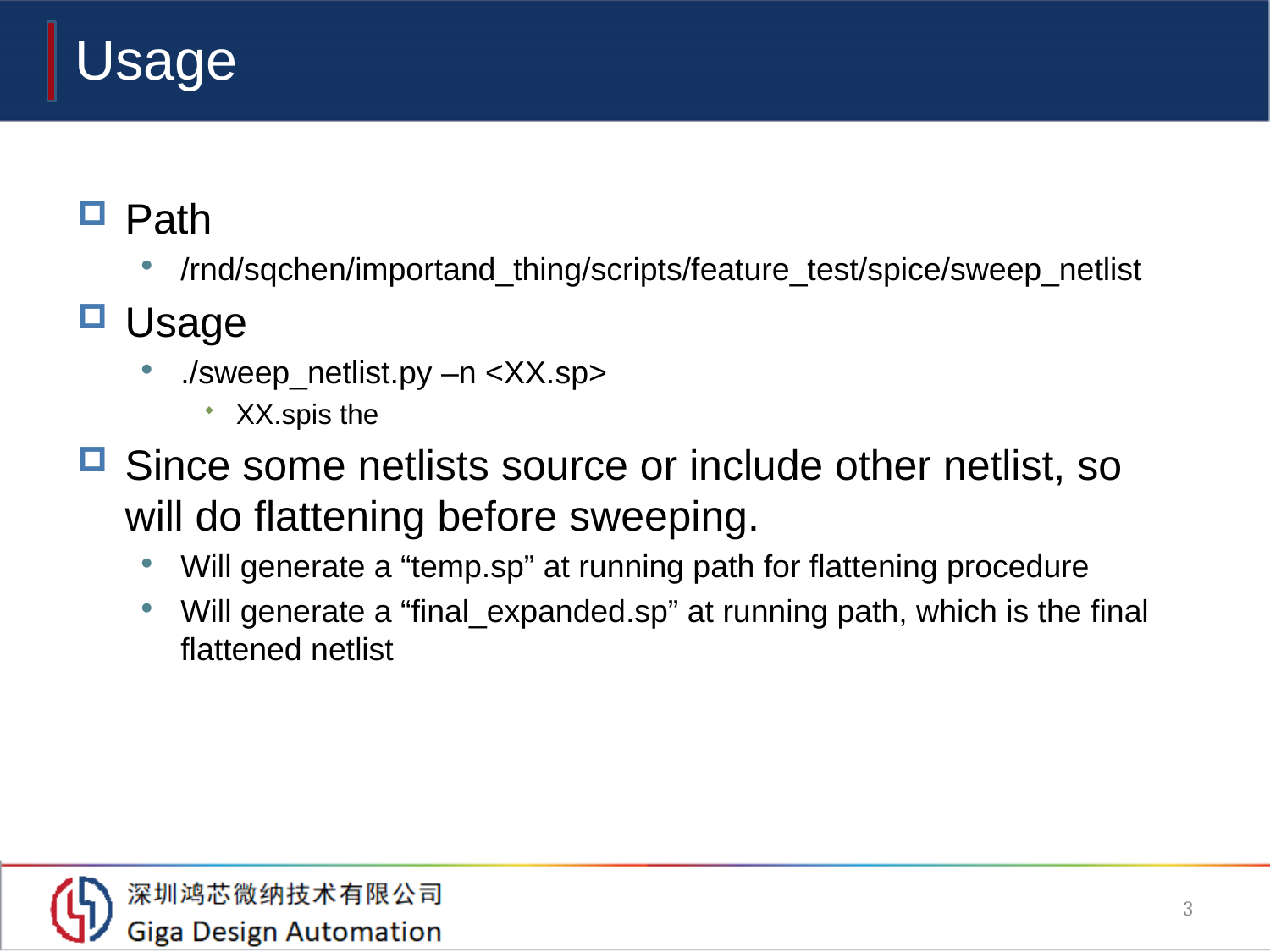

# Usage

Path
/rnd/sqchen/importand_thing/scripts/feature_test/spice/sweep_netlist
Usage
./sweep_netlist.py –n <XX.sp>
XX.spis the
Since some netlists source or include other netlist, so will do flattening before sweeping.
Will generate a “temp.sp” at running path for flattening procedure
Will generate a “final_expanded.sp” at running path, which is the final flattened netlist

3